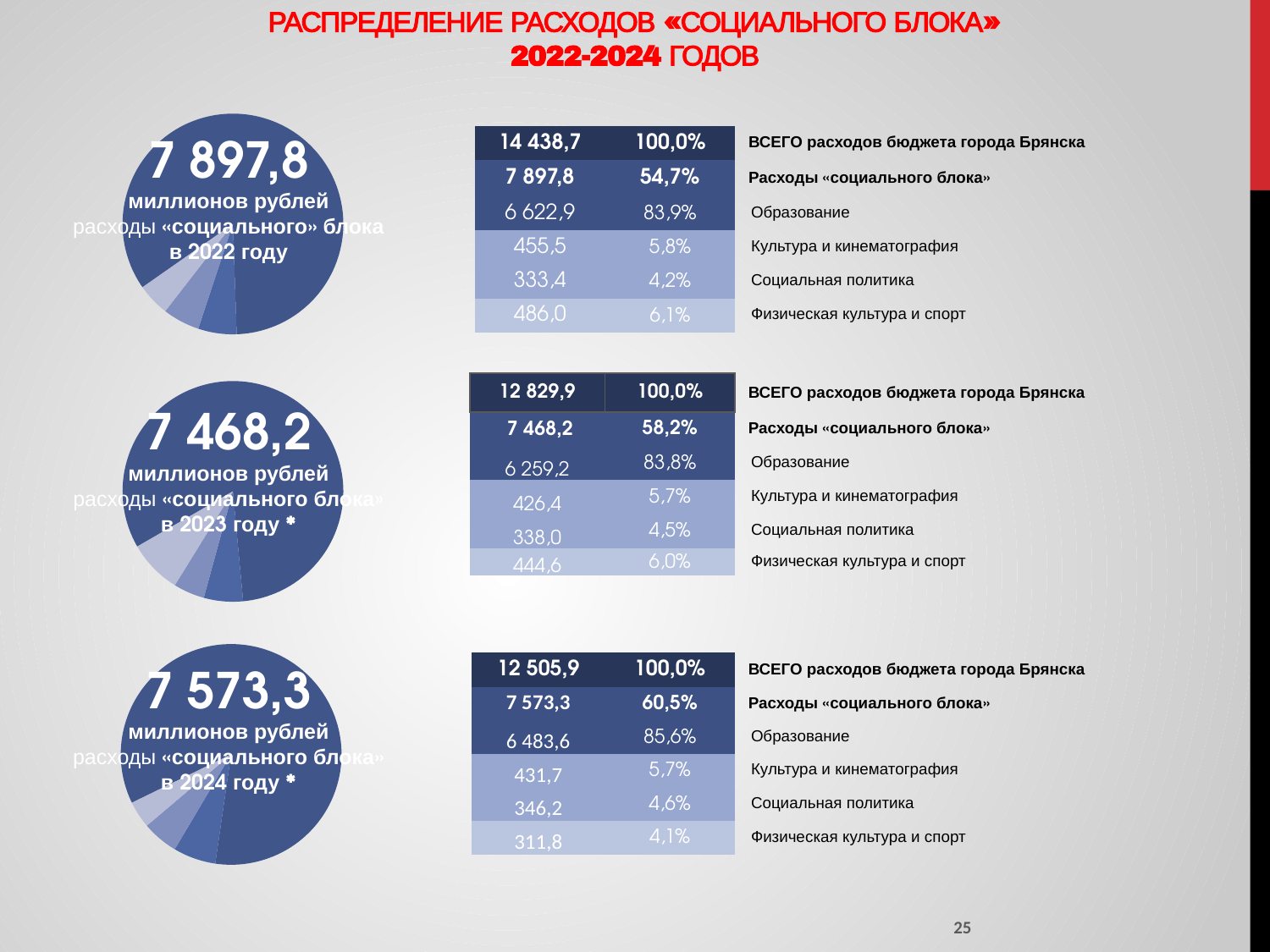

# распределение расходов «социального блока» 2022-2024 годов

### Chart

| Category | 6608,4 |
|---|---|
| Образование  | 5562.5 |
| Культура и кинематография | 372.7 |
| Социальная политика | 357.9 |
| Физическая культура и спорт | 315.3 |
7 897,8
миллионов рублей
расходы «социального» блока
в 2022 году

| 14 438,7 | 100,0% | ВСЕГО расходов бюджета города Брянска |
| --- | --- | --- |
| 7 897,8 | 54,7% | Расходы «социального блока» |
| 6 622,9 | 83,9% | Образование |
| 455,5 | 5,8% | Культура и кинематография |
| 333,4 | 4,2% | Социальная политика |
| 486,0 | 6,1% | Физическая культура и спорт |

### Chart

| Category | 6405,8 | Столбец1 | Столбец2 |
|---|---|---|---|
| Образование  | 5243.4 | None | 0.8185394486246838 |
| Культура и кинематография | 367.8 | None | 0.05741671610103346 |
| Социальная политика | 291.8999999999999 | None | 0.045568078928471076 |
| Физическая культура и спорт | 502.7 | None | 0.07847575634581162 |
| 12 829,9 | 100,0% | ВСЕГО расходов бюджета города Брянска |
| --- | --- | --- |
| 7 468,2 | 58,2% | Расходы «социального блока» |
| 6 259,2 | 83,8% | Образование |
| 426,4 | 5,7% | Культура и кинематография |
| 338,0 | 4,5% | Социальная политика |
| 444,6 | 6,0% | Физическая культура и спорт |
7 468,2
миллионов рублей
расходы «социального блока»
в 2023 году *

### Chart

| Category | 5712,8 | Столбец1 | Столбец2 |
|---|---|---|---|
| Образование  | 4828.5 | None | 0.8452072538860105 |
| Культура и кинематография | 355.9 | None | 0.06229869766139197 |
| Социальная политика | 302.3999999999999 | None | 0.05293376277832236 |
| Физическая культура и спорт | 226.0 | None | 0.03956028567427532 |
7 573,3
миллионов рублей
расходы «социального блока»
в 2024 году *

| 12 505,9 | 100,0% | ВСЕГО расходов бюджета города Брянска |
| --- | --- | --- |
| 7 573,3 | 60,5% | Расходы «социального блока» |
| 6 483,6 | 85,6% | Образование |
| 431,7 | 5,7% | Культура и кинематография |
| 346,2 | 4,6% | Социальная политика |
| 311,8 | 4,1% | Физическая культура и спорт |
25